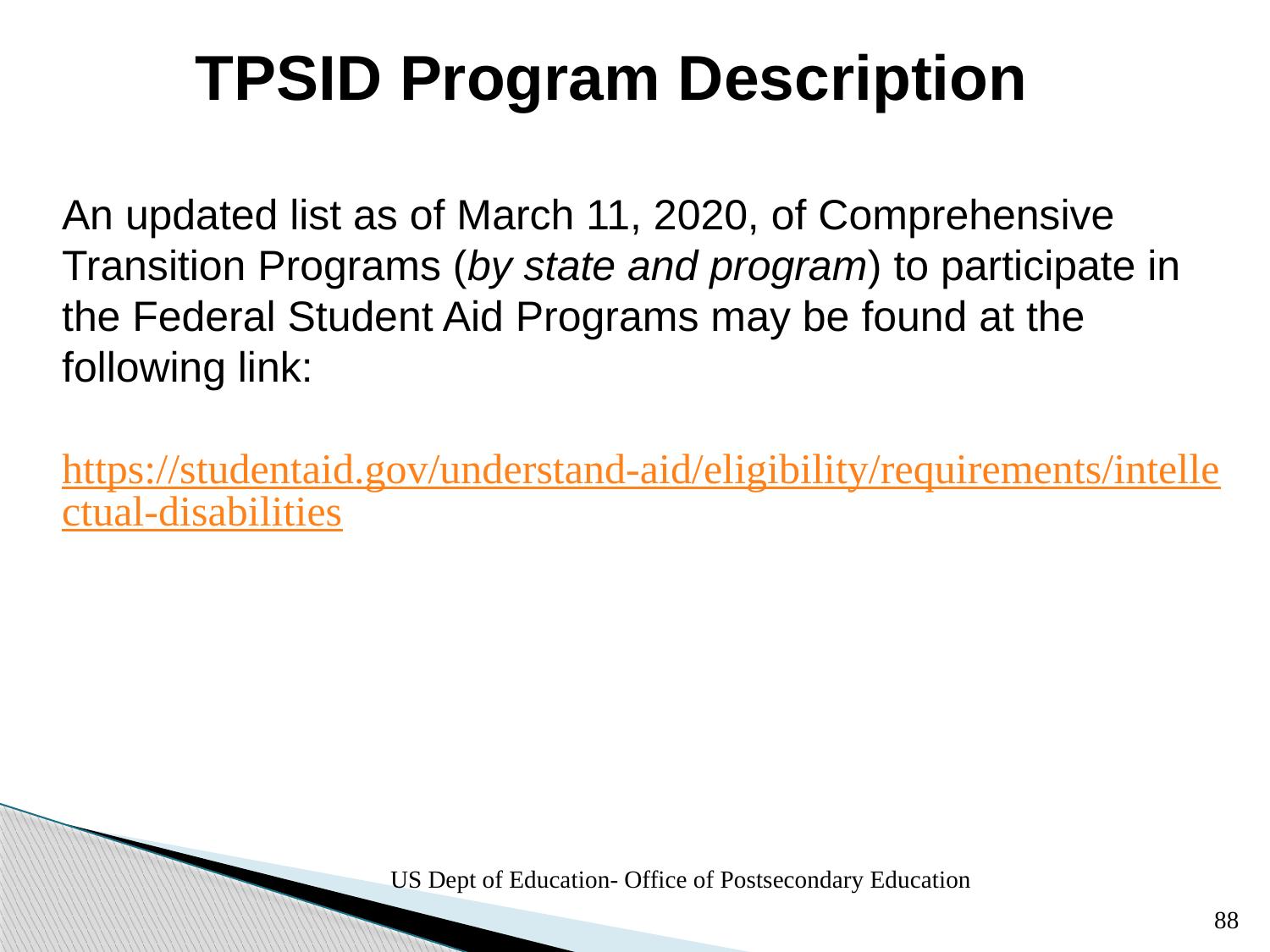

# TPSID Program Description

An updated list as of March 11, 2020, of Comprehensive Transition Programs (by state and program) to participate in the Federal Student Aid Programs may be found at the following link:

https://studentaid.gov/understand-aid/eligibility/requirements/intellectual-disabilities

US Dept of Education- Office of Postsecondary Education
88